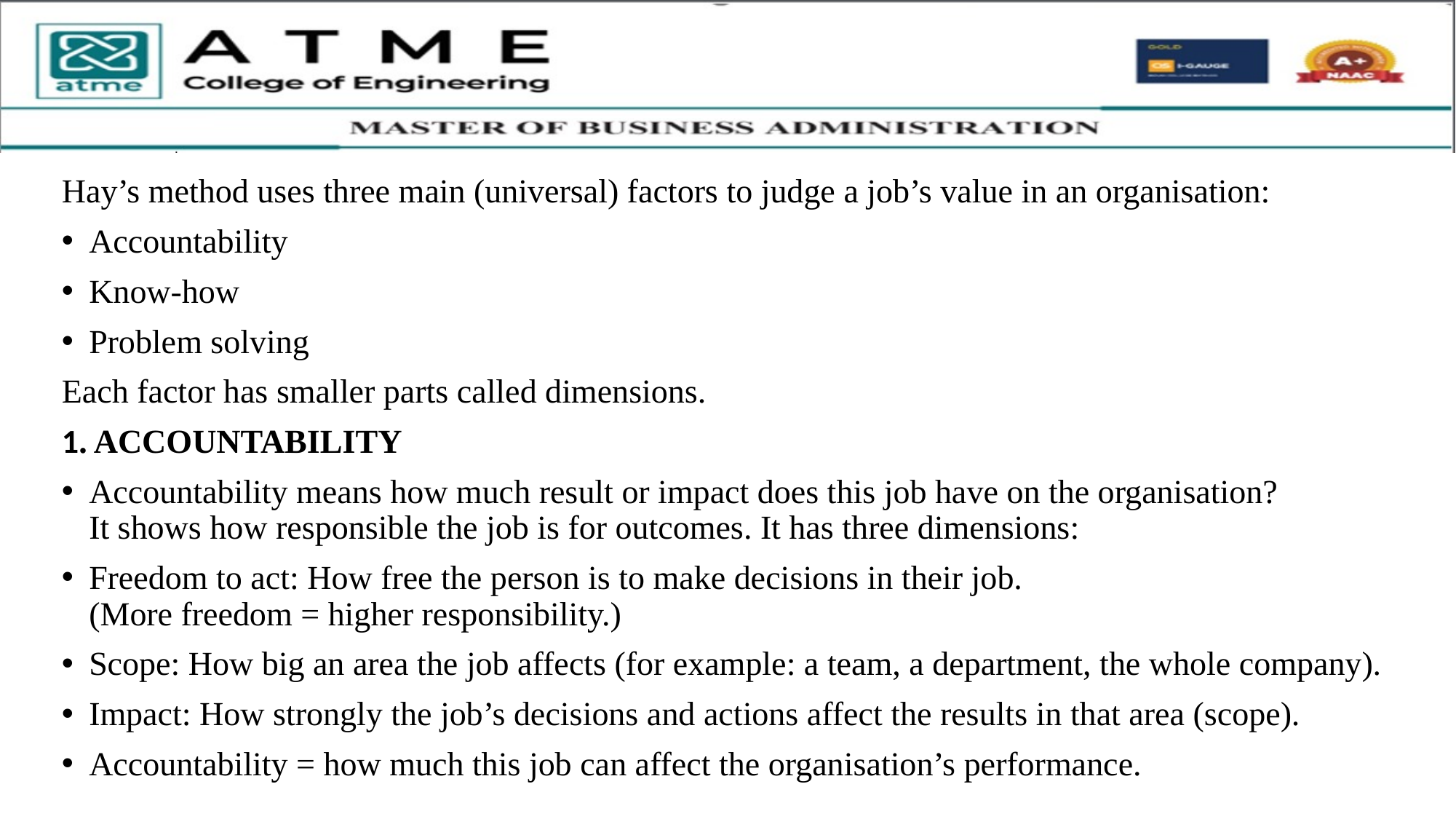

Hay’s method uses three main (universal) factors to judge a job’s value in an organisation:
Accountability
Know-how
Problem solving
Each factor has smaller parts called dimensions.
1. ACCOUNTABILITY
Accountability means how much result or impact does this job have on the organisation?
It shows how responsible the job is for outcomes. It has three dimensions:
Freedom to act: How free the person is to make decisions in their job.
(More freedom = higher responsibility.)
Scope: How big an area the job affects (for example: a team, a department, the whole company).
Impact: How strongly the job’s decisions and actions affect the results in that area (scope).
Accountability = how much this job can affect the organisation’s performance.